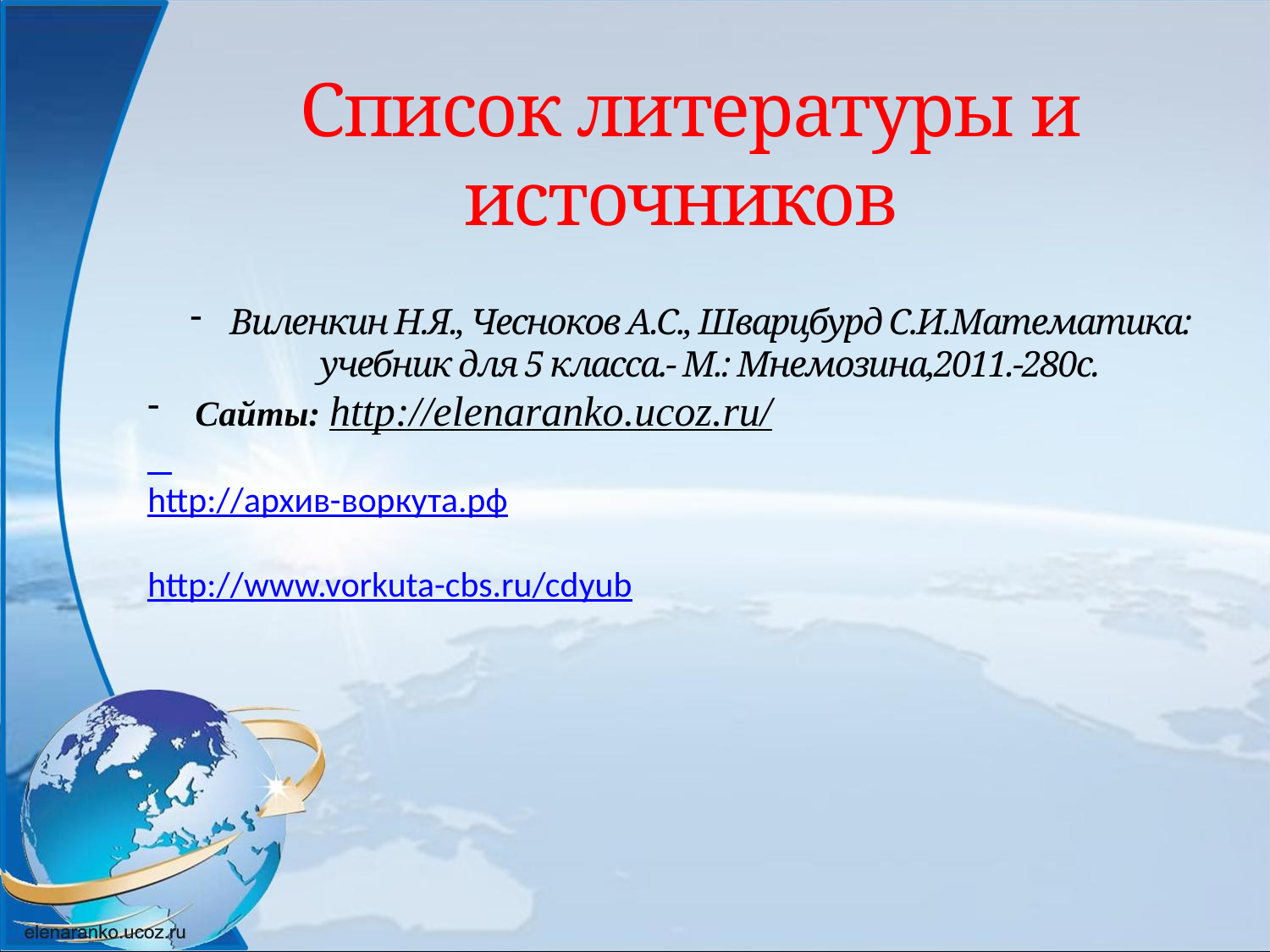

Список литературы и источников

Виленкин Н.Я., Чесноков А.С., Шварцбурд С.И.Математика: учебник для 5 класса.- М.: Мнемозина,2011.-280с.
Сайты: http://elenaranko.ucoz.ru/

http://архив-воркута.рф

http://www.vorkuta-cbs.ru/cdyub